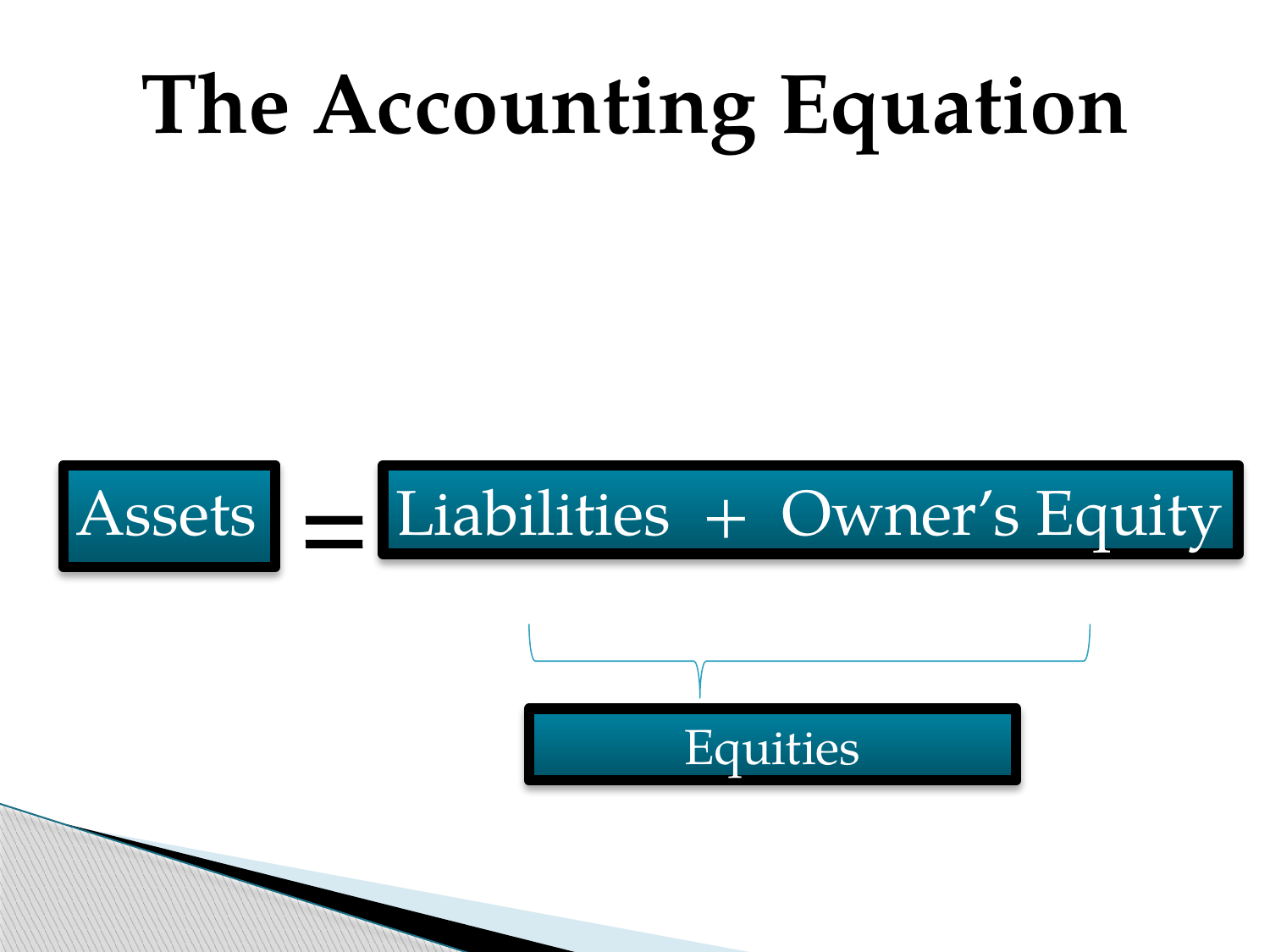

The Accounting Equation

=
Liabilities  +  Owner’s Equity
Assets
Equities